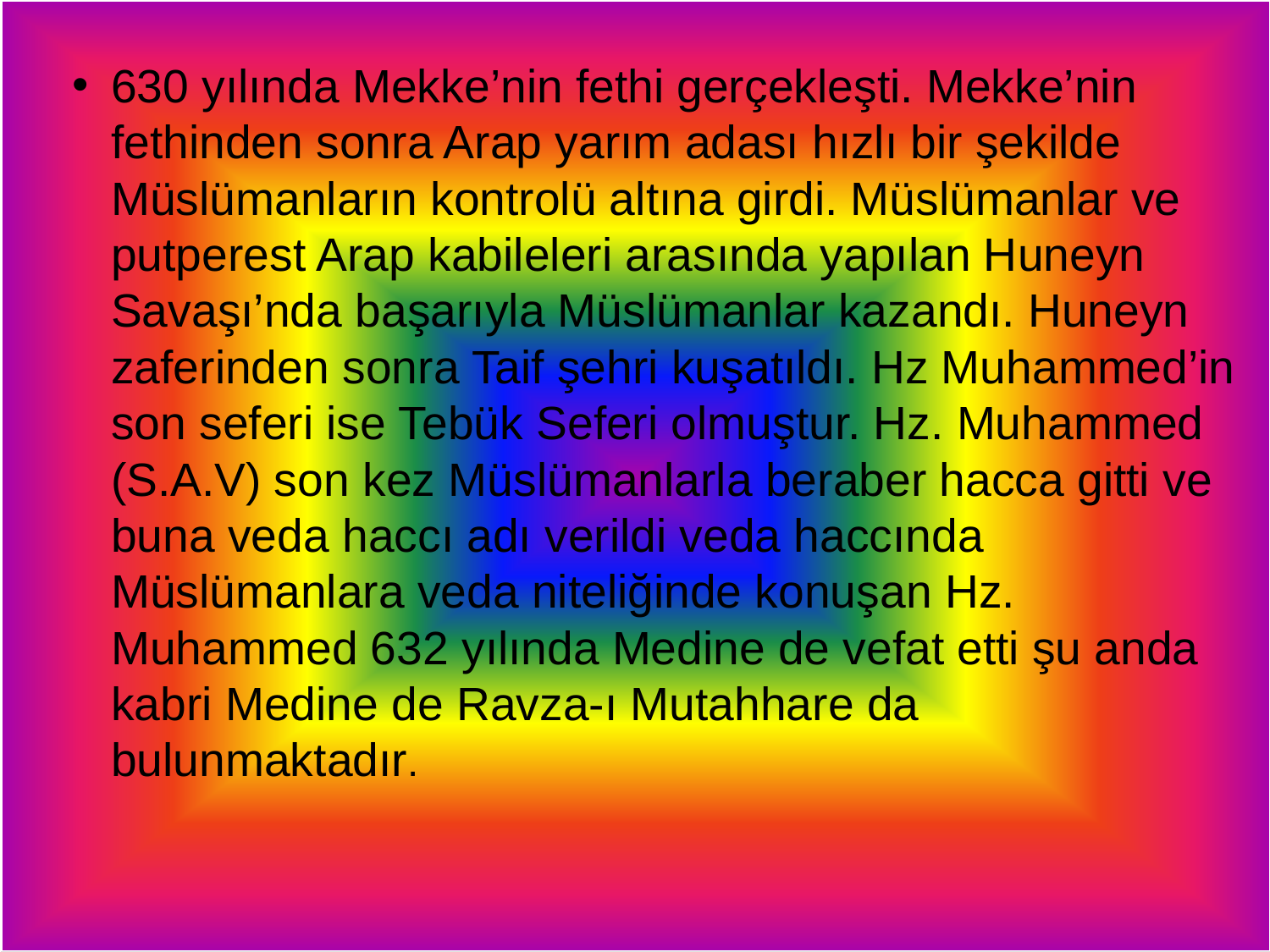

630 yılında Mekke’nin fethi gerçekleşti. Mekke’nin fethinden sonra Arap yarım adası hızlı bir şekilde Müslümanların kontrolü altına girdi. Müslümanlar ve putperest Arap kabileleri arasında yapılan Huneyn Savaşı’nda başarıyla Müslümanlar kazandı. Huneyn zaferinden sonra Taif şehri kuşatıldı. Hz Muhammed’in son seferi ise Tebük Seferi olmuştur. Hz. Muhammed (S.A.V) son kez Müslümanlarla beraber hacca gitti ve buna veda haccı adı verildi veda haccında Müslümanlara veda niteliğinde konuşan Hz. Muhammed 632 yılında Medine de vefat etti şu anda kabri Medine de Ravza-ı Mutahhare da bulunmaktadır.